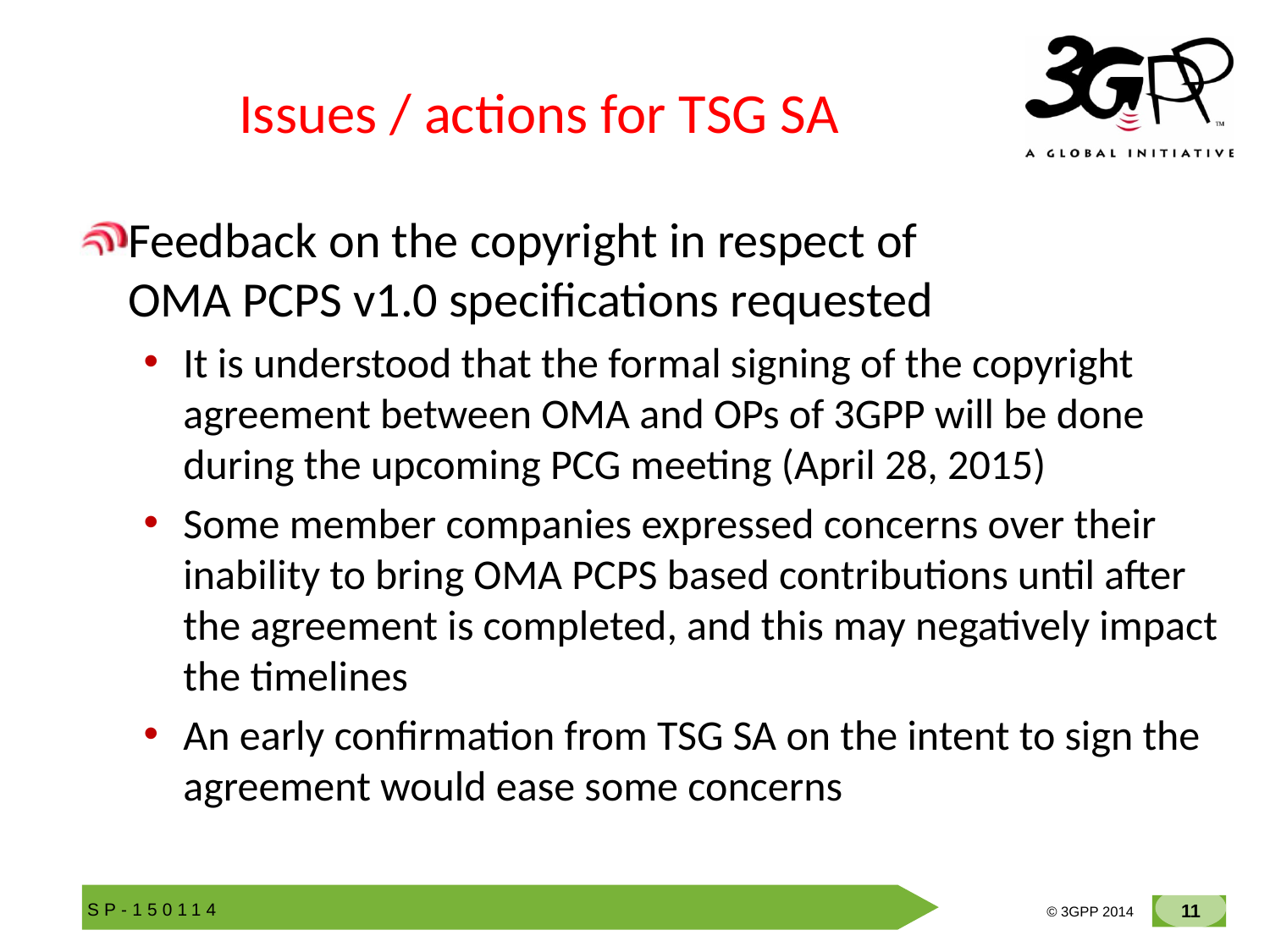

# Issues / actions for TSG SA
Feedback on the copyright in respect of OMA PCPS v1.0 specifications requested
It is understood that the formal signing of the copyright agreement between OMA and OPs of 3GPP will be done during the upcoming PCG meeting (April 28, 2015)
Some member companies expressed concerns over their inability to bring OMA PCPS based contributions until after the agreement is completed, and this may negatively impact the timelines
An early confirmation from TSG SA on the intent to sign the agreement would ease some concerns